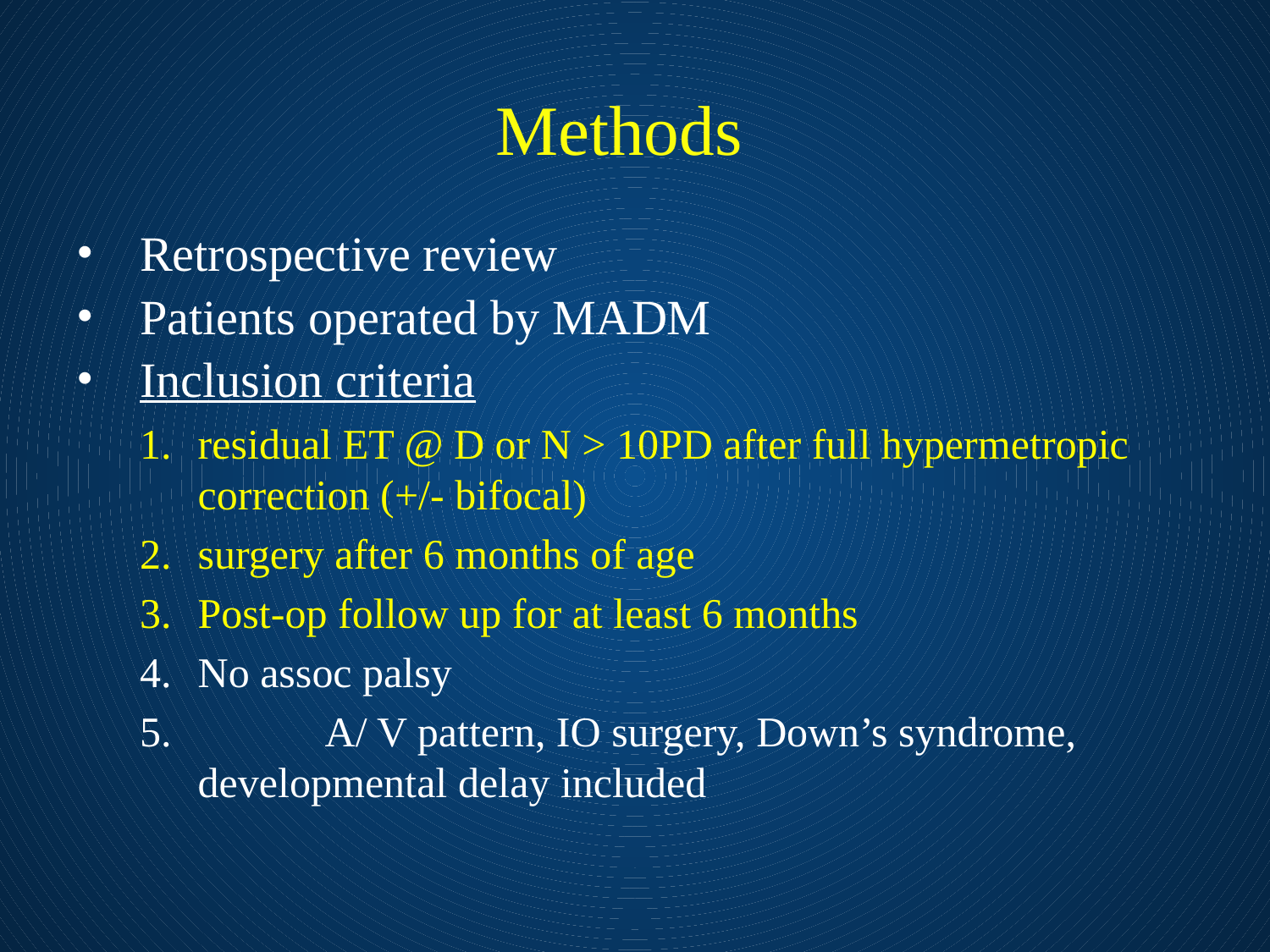

# Methods
Retrospective review
Patients operated by MADM
Inclusion criteria
residual ET @ D or N > 10PD after full hypermetropic correction (+/- bifocal)
surgery after 6 months of age
Post-op follow up for at least 6 months
No assoc palsy
	A/ V pattern, IO surgery, Down’s syndrome, developmental delay included